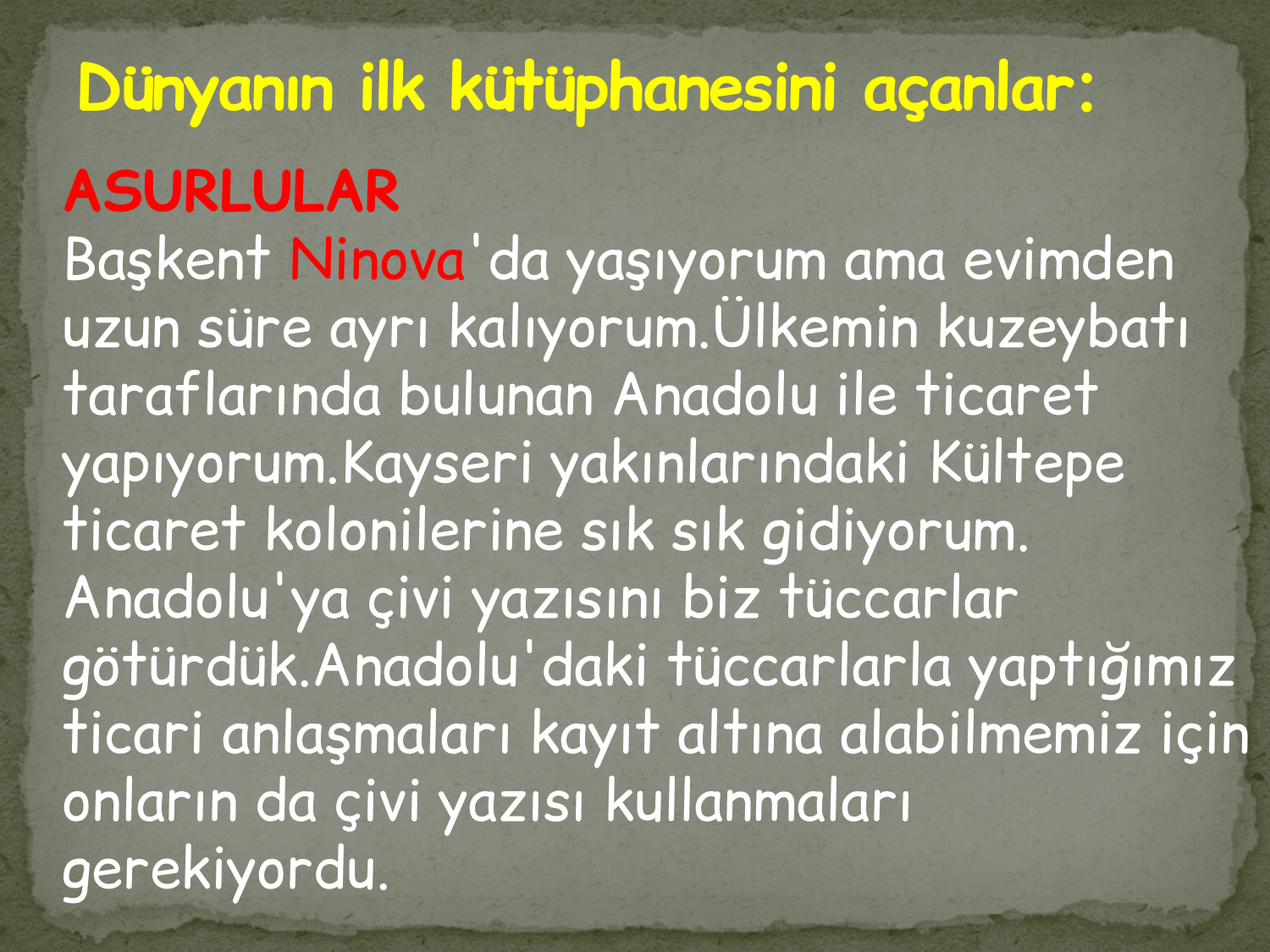

# Dünyanın ilk kütüphanesini açanlar:
ASURLULAR
Başkent Ninova'da yaşıyorum ama evimden uzun süre ayrı kalıyorum.Ülkemin kuzeybatı taraflarında bulunan Anadolu ile ticaret yapıyorum.Kayseri yakınlarındaki Kültepe ticaret kolonilerine sık sık gidiyorum.
Anadolu'ya çivi yazısını biz tüccarlar götürdük.Anadolu'daki tüccarlarla yaptığımız ticari anlaşmaları kayıt altına alabilmemiz için onların da çivi yazısı kullanmaları gerekiyordu.